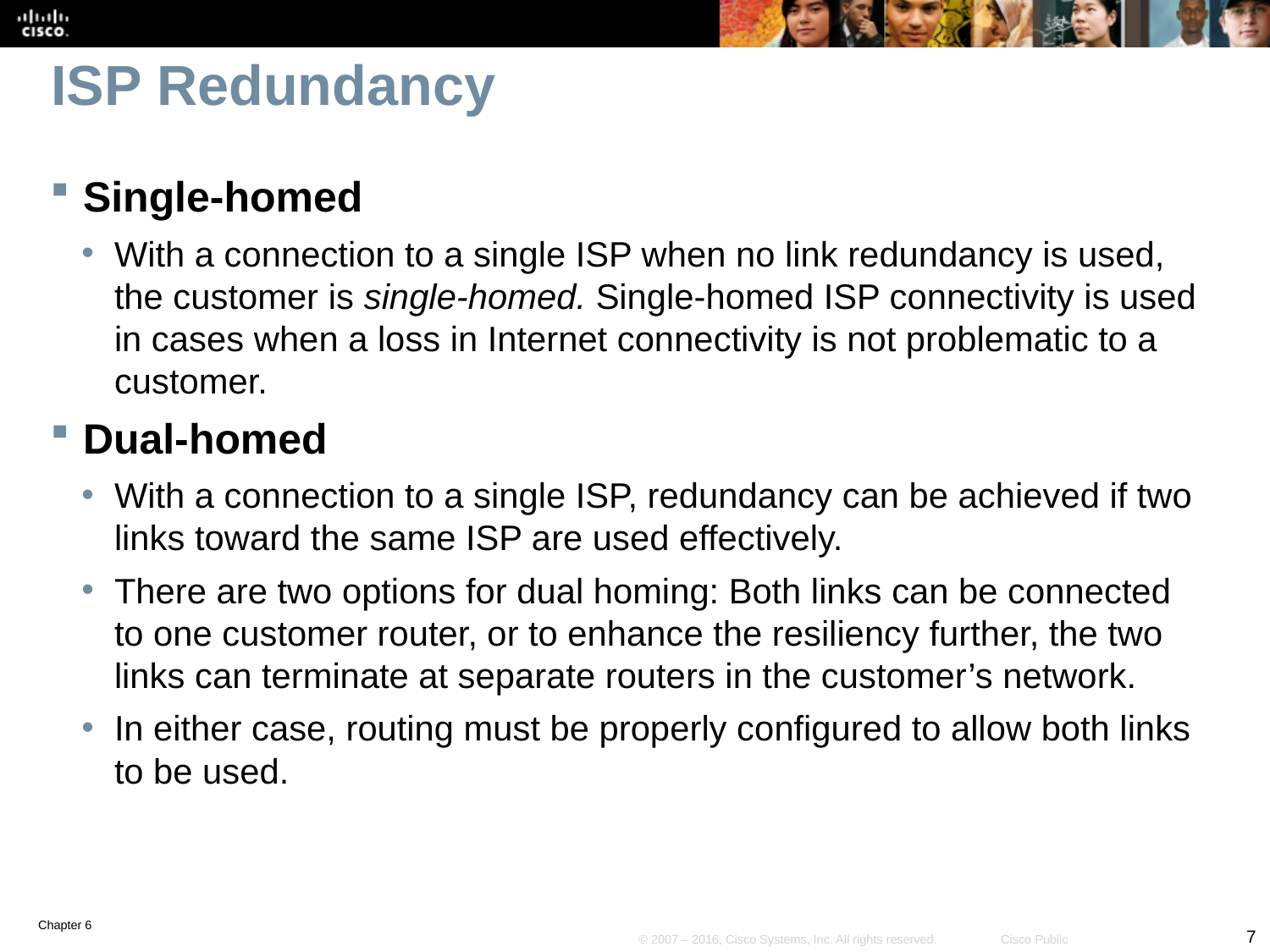

# ISP Redundancy
Single-homed
With a connection to a single ISP when no link redundancy is used, the customer is single-homed. Single-homed ISP connectivity is used in cases when a loss in Internet connectivity is not problematic to a customer.
Dual-homed
With a connection to a single ISP, redundancy can be achieved if two links toward the same ISP are used effectively.
There are two options for dual homing: Both links can be connected to one customer router, or to enhance the resiliency further, the two links can terminate at separate routers in the customer’s network.
In either case, routing must be properly configured to allow both links to be used.